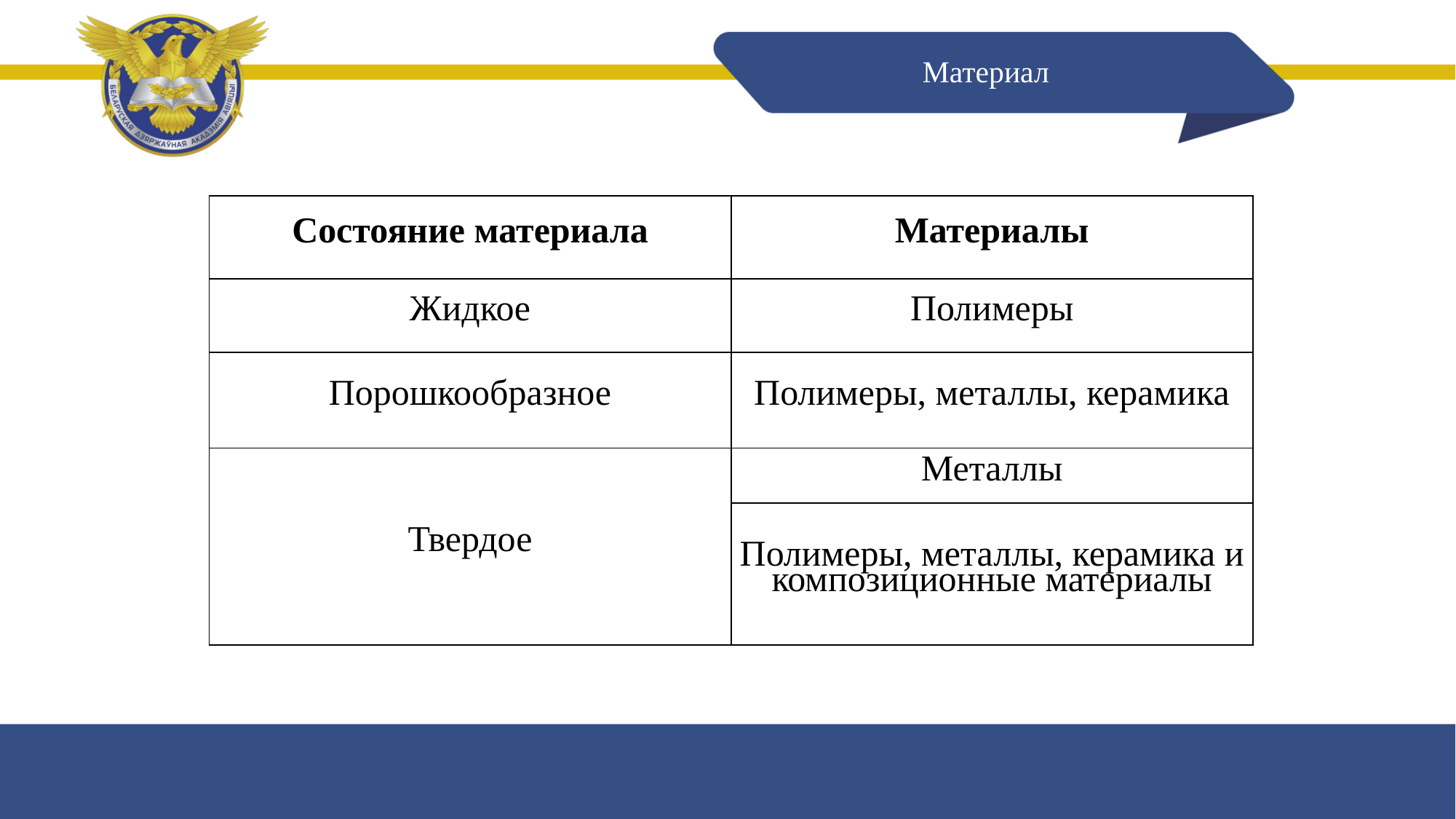

# Материал
| Состояние материала | Материалы |
| --- | --- |
| Жидкое | Полимеры |
| Порошкообразное | Полимеры, металлы, керамика |
| Твердое | Металлы |
|  | Полимеры, металлы, керамика и композиционные материалы |